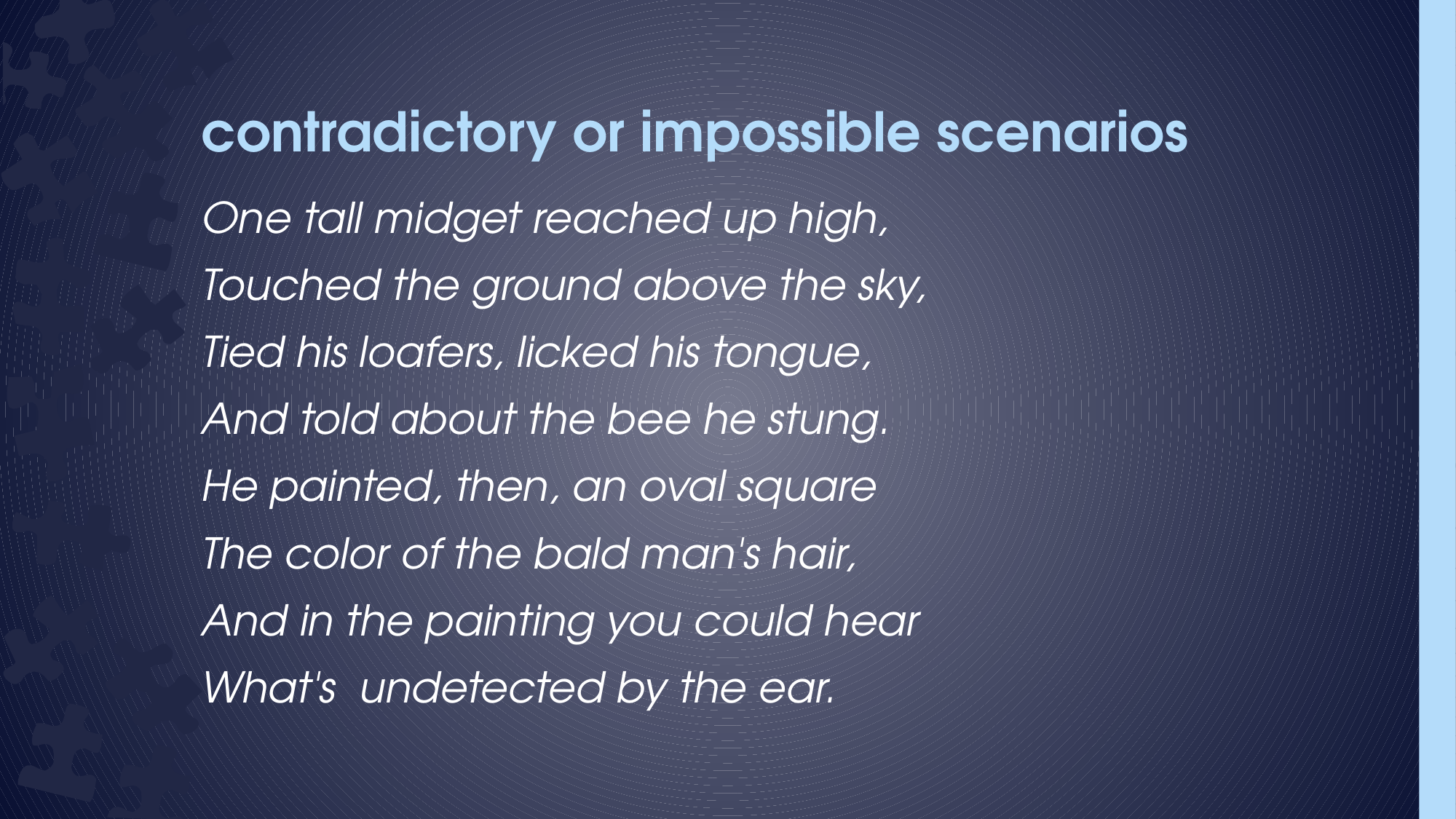

# contradictory or impossible scenarios
One tall midget reached up high,
Touched the ground above the sky,
Tied his loafers, licked his tongue,
And told about the bee he stung.
He painted, then, an oval square
The color of the bald man's hair,
And in the painting you could hear
What's  undetected by the ear.